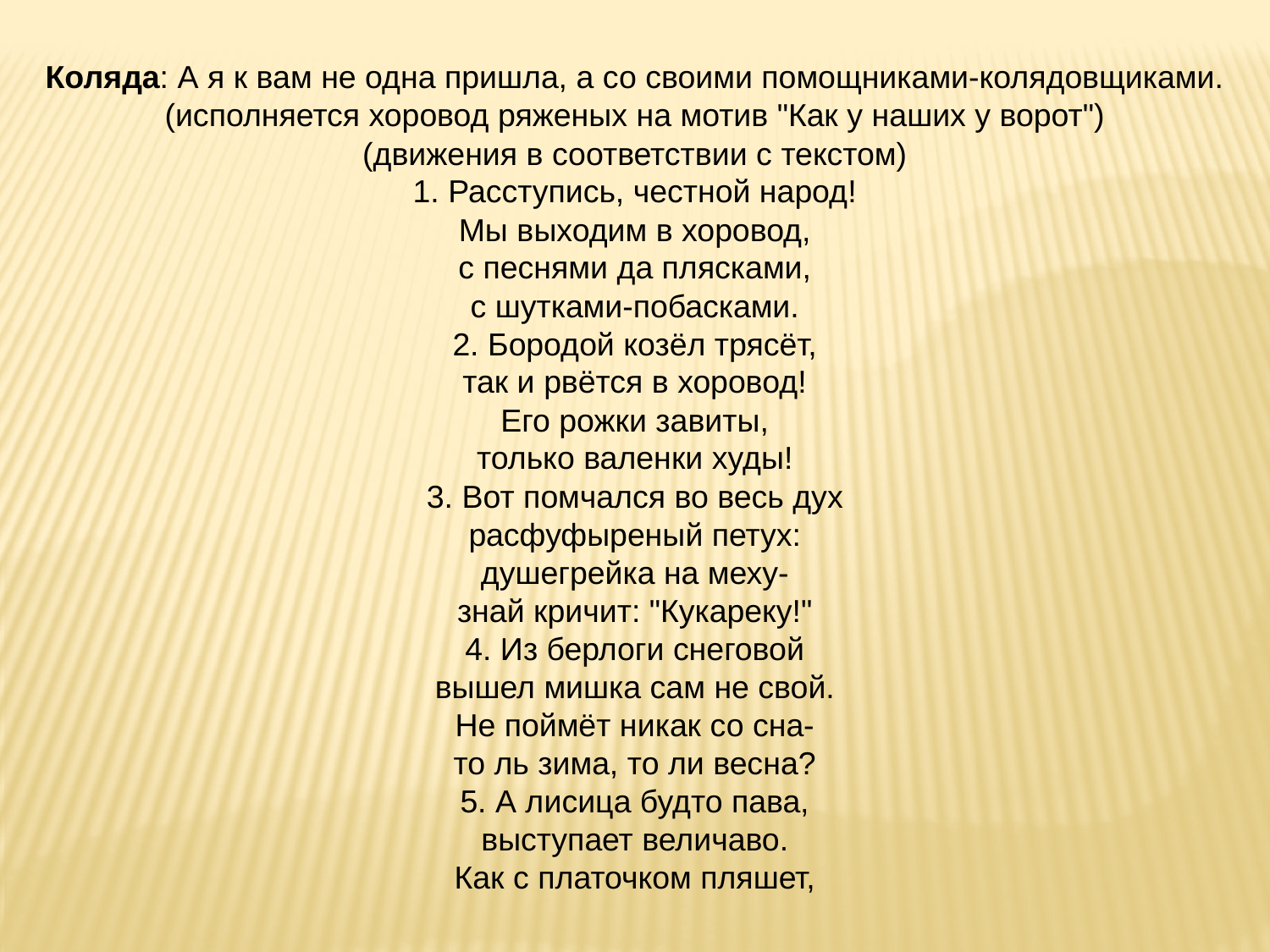

Коляда: А я к вам не одна пришла, а со своими помощниками-колядовщиками.
(исполняется хоровод ряженых на мотив "Как у наших у ворот")
(движения в соответствии с текстом)
1. Расступись, честной народ!
Мы выходим в хоровод,
с песнями да плясками,
с шутками-побасками.
2. Бородой козёл трясёт,
так и рвётся в хоровод!
Его рожки завиты,
только валенки худы!
3. Вот помчался во весь дух
расфуфыреный петух:
душегрейка на меху-
знай кричит: "Кукареку!"
4. Из берлоги снеговой
вышел мишка сам не свой.
Не поймёт никак со сна-
то ль зима, то ли весна?
5. А лисица будто пава,
выступает величаво.
Как с платочком пляшет,